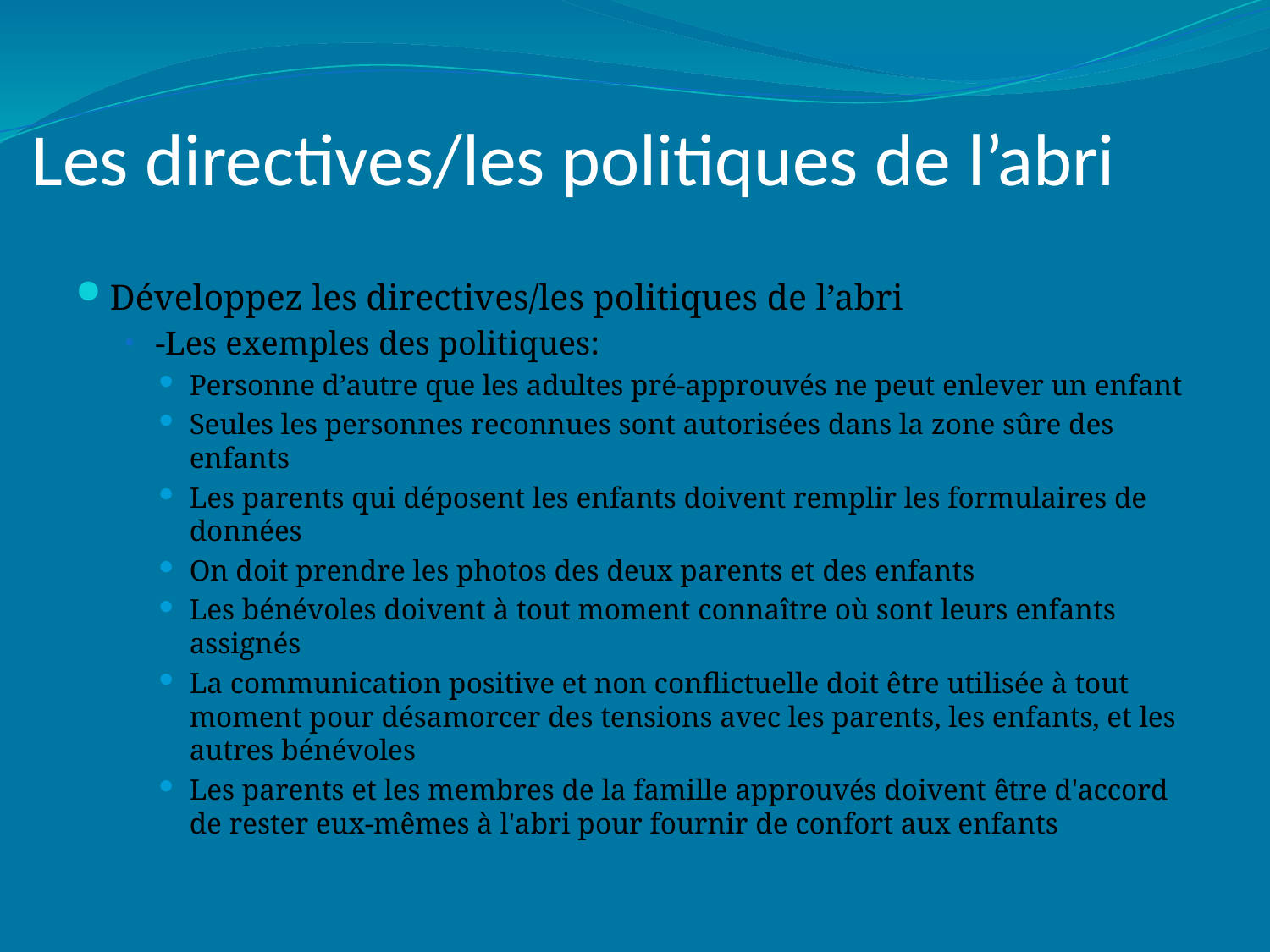

# Les directives/les politiques de l’abri
Développez les directives/les politiques de l’abri
-Les exemples des politiques:
Personne d’autre que les adultes pré-approuvés ne peut enlever un enfant
Seules les personnes reconnues sont autorisées dans la zone sûre des enfants
Les parents qui déposent les enfants doivent remplir les formulaires de données
On doit prendre les photos des deux parents et des enfants
Les bénévoles doivent à tout moment connaître où sont leurs enfants assignés
La communication positive et non conflictuelle doit être utilisée à tout moment pour désamorcer des tensions avec les parents, les enfants, et les autres bénévoles
Les parents et les membres de la famille approuvés doivent être d'accord de rester eux-mêmes à l'abri pour fournir de confort aux enfants